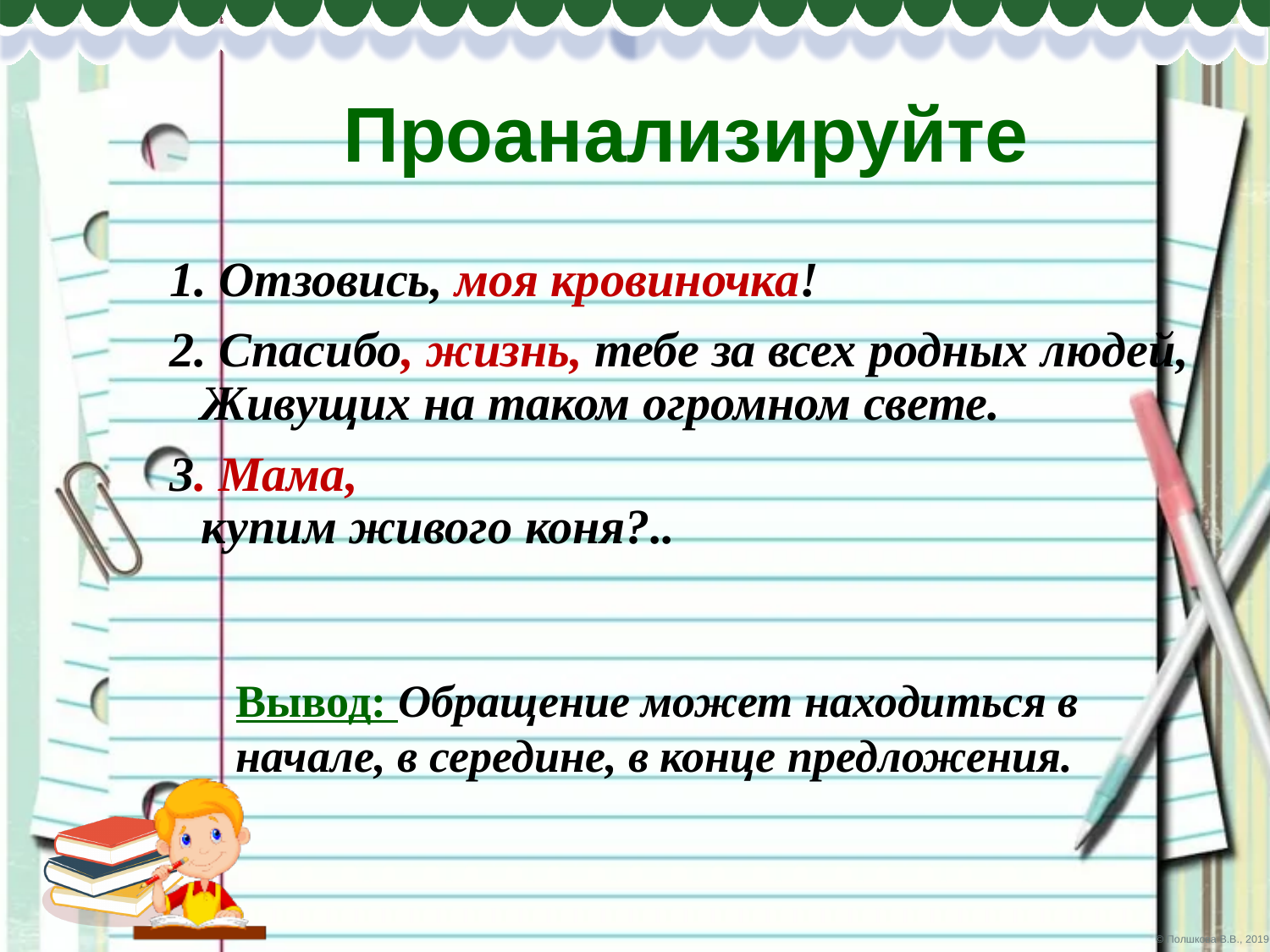

# Проанализируйте
1. Отзовись, моя кровиночка!
2. Спасибо, жизнь, тебе за всех родных людей,
Живущих на таком огромном свете.
3. Мама,
купим живого коня?..

Вывод: Обращение может находиться в начале, в середине, в конце предложения.